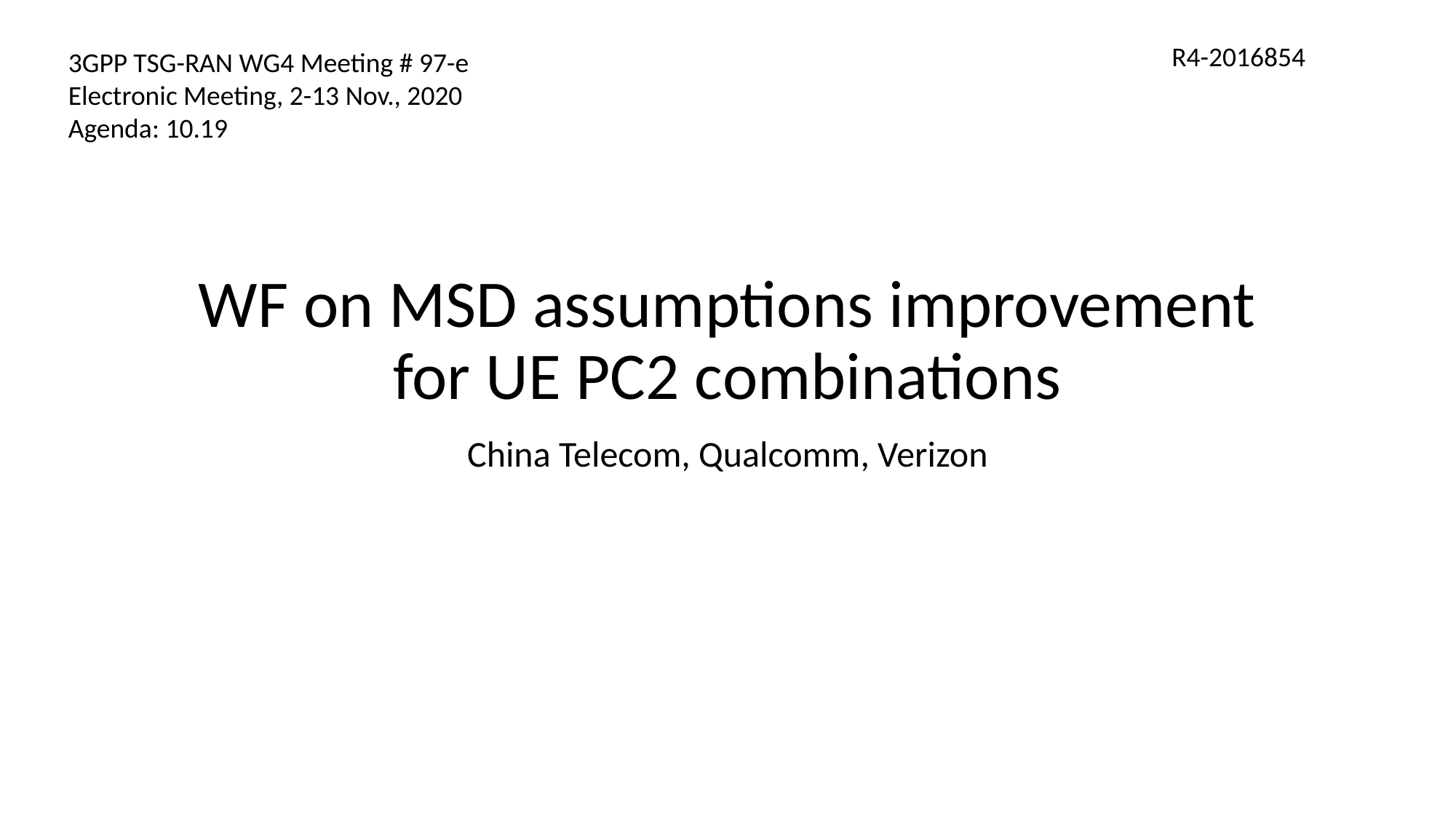

R4-2016854
3GPP TSG-RAN WG4 Meeting # 97-e
Electronic Meeting, 2-13 Nov., 2020
Agenda: 10.19
# WF on MSD assumptions improvement for UE PC2 combinations
China Telecom, Qualcomm, Verizon